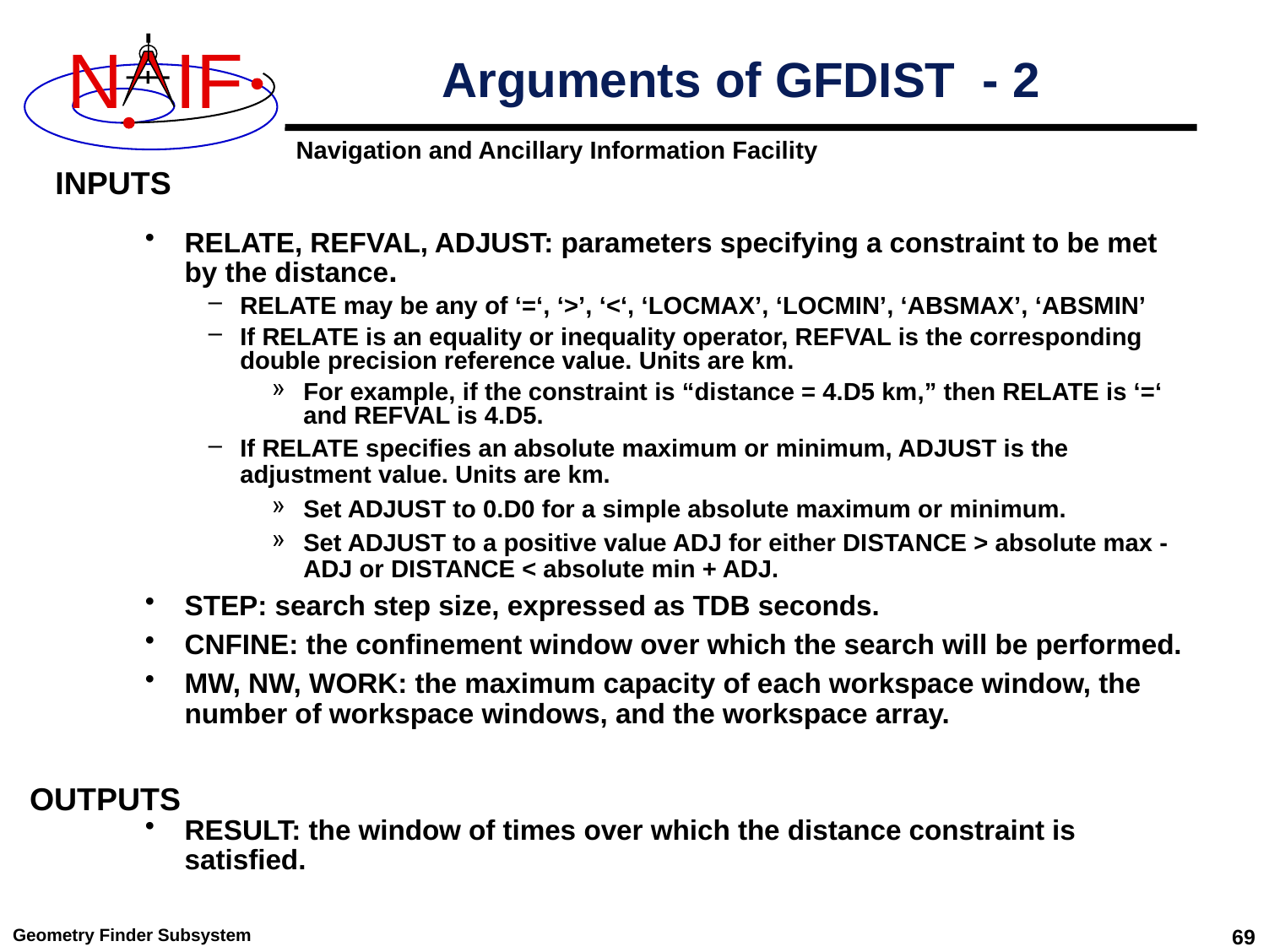

# Arguments of GFDIST  - 2
INPUTS
RELATE, REFVAL, ADJUST: parameters specifying a constraint to be met by the distance.
RELATE may be any of ‘=‘, ‘>’, ‘<‘, ‘LOCMAX’, ‘LOCMIN’, ‘ABSMAX’, ‘ABSMIN’
If RELATE is an equality or inequality operator, REFVAL is the corresponding double precision reference value. Units are km.
For example, if the constraint is “distance = 4.D5 km,” then RELATE is ‘=‘ and REFVAL is 4.D5.
If RELATE specifies an absolute maximum or minimum, ADJUST is the adjustment value. Units are km.
Set ADJUST to 0.D0 for a simple absolute maximum or minimum.
Set ADJUST to a positive value ADJ for either DISTANCE > absolute max - ADJ or DISTANCE < absolute min + ADJ.
STEP: search step size, expressed as TDB seconds.
CNFINE: the confinement window over which the search will be performed.
MW, NW, WORK: the maximum capacity of each workspace window, the number of workspace windows, and the workspace array.

RESULT: the window of times over which the distance constraint is satisfied.
OUTPUTS
Geometry Finder Subsystem
69